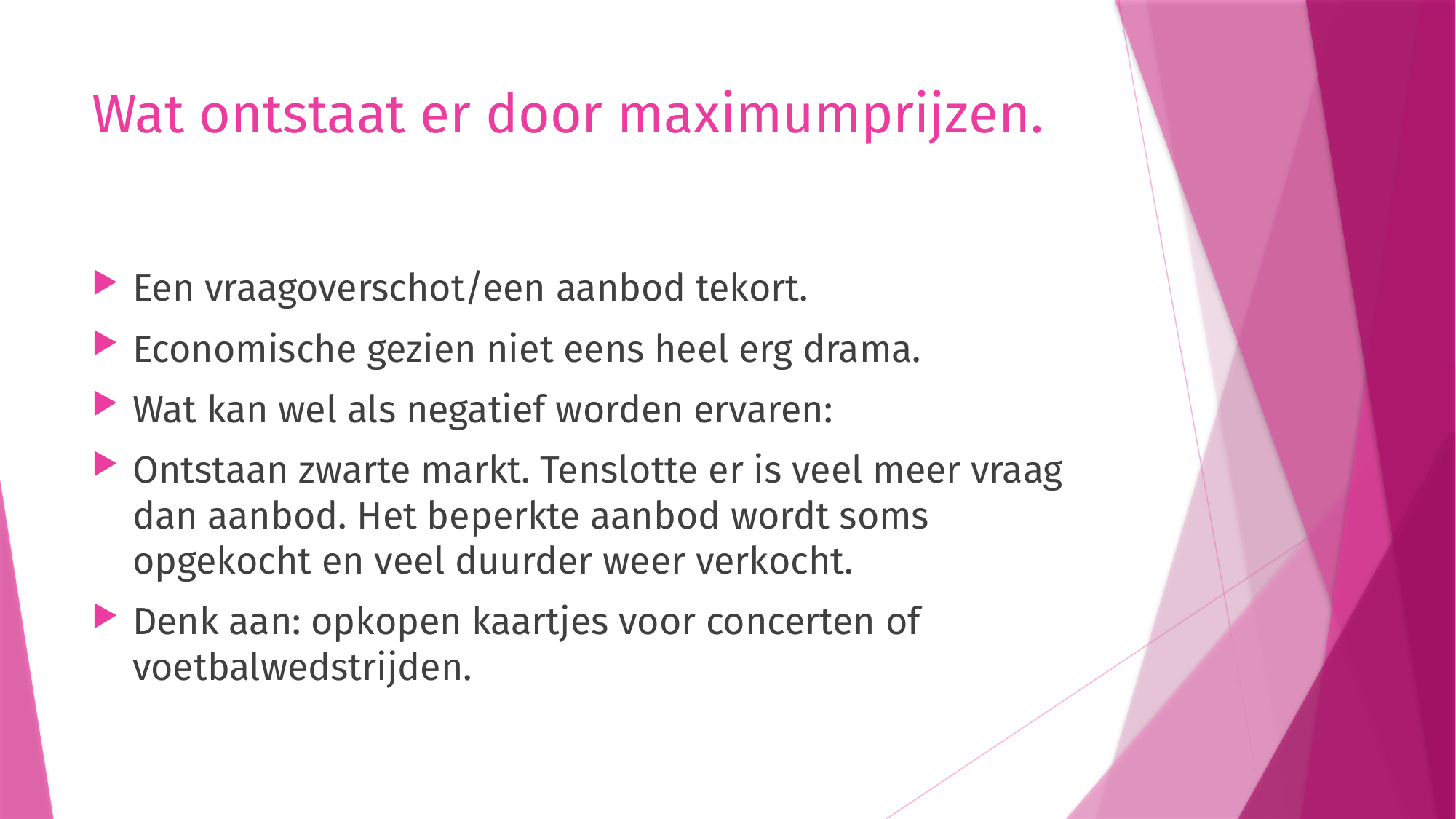

# Wat ontstaat er door maximumprijzen.
Een vraagoverschot/een aanbod tekort.
Economische gezien niet eens heel erg drama.
Wat kan wel als negatief worden ervaren:
Ontstaan zwarte markt. Tenslotte er is veel meer vraag dan aanbod. Het beperkte aanbod wordt soms opgekocht en veel duurder weer verkocht.
Denk aan: opkopen kaartjes voor concerten of voetbalwedstrijden.